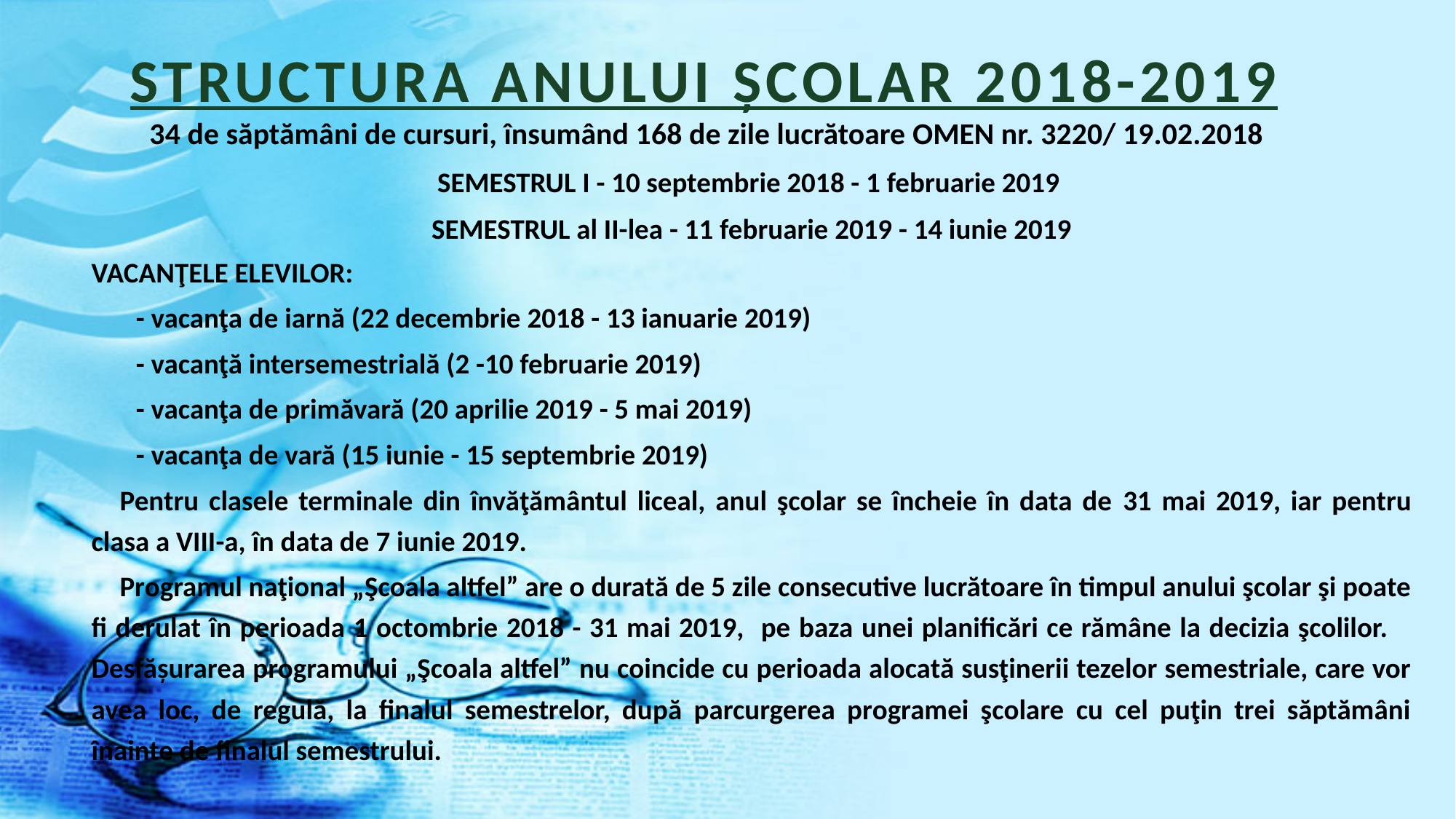

# STRUCTURA ANULUI ŞCOLAR 2018-2019 34 de săptămâni de cursuri, însumând 168 de zile lucrătoare OMEN nr. 3220/ 19.02.2018
SEMESTRUL I - 10 septembrie 2018 - 1 februarie 2019
SEMESTRUL al II-lea - 11 februarie 2019 - 14 iunie 2019
VACANŢELE ELEVILOR:
       - vacanţa de iarnă (22 decembrie 2018 - 13 ianuarie 2019)
       - vacanţă intersemestrială (2 -10 februarie 2019)
       - vacanţa de primăvară (20 aprilie 2019 - 5 mai 2019)
       - vacanţa de vară (15 iunie - 15 septembrie 2019)
	Pentru clasele terminale din învăţământul liceal, anul şcolar se încheie în data de 31 mai 2019, iar pentru clasa a VIII-a, în data de 7 iunie 2019.
	Programul naţional „Şcoala altfel” are o durată de 5 zile consecutive lucrătoare în timpul anului şcolar şi poate fi derulat în perioada 1 octombrie 2018 - 31 mai 2019,  pe baza unei planificări ce rămâne la decizia şcolilor. 	Desfășurarea programului „Şcoala altfel” nu coincide cu perioada alocată susţinerii tezelor semestriale, care vor avea loc, de regulă, la finalul semestrelor, după parcurgerea programei şcolare cu cel puţin trei săptămâni înainte de finalul semestrului.